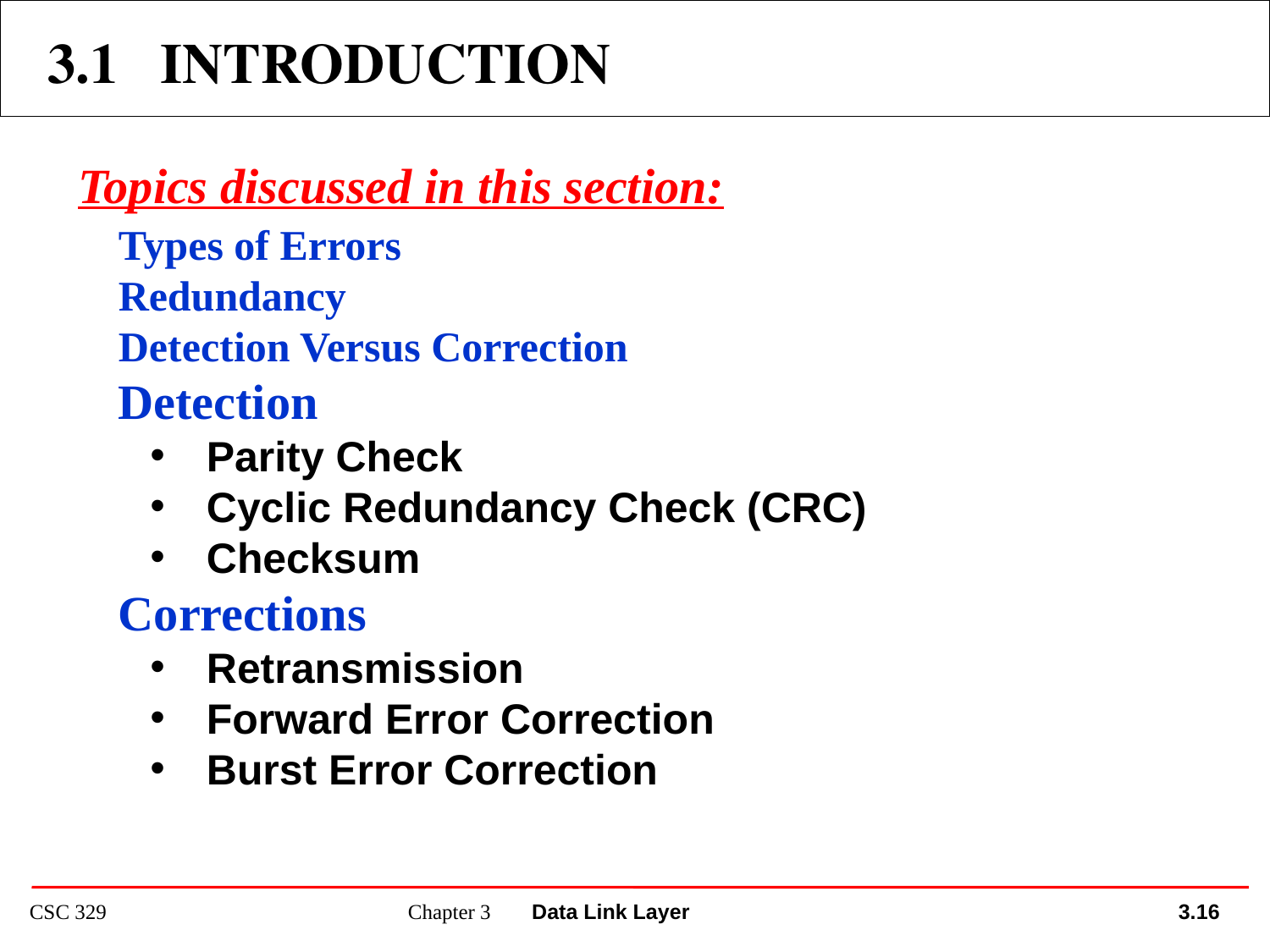

3.1   INTRODUCTION
Topics discussed in this section:
Types of Errors
Redundancy
Detection Versus Correction
Detection
Parity Check
Cyclic Redundancy Check (CRC)
Checksum
Corrections
Retransmission
Forward Error Correction
Burst Error Correction